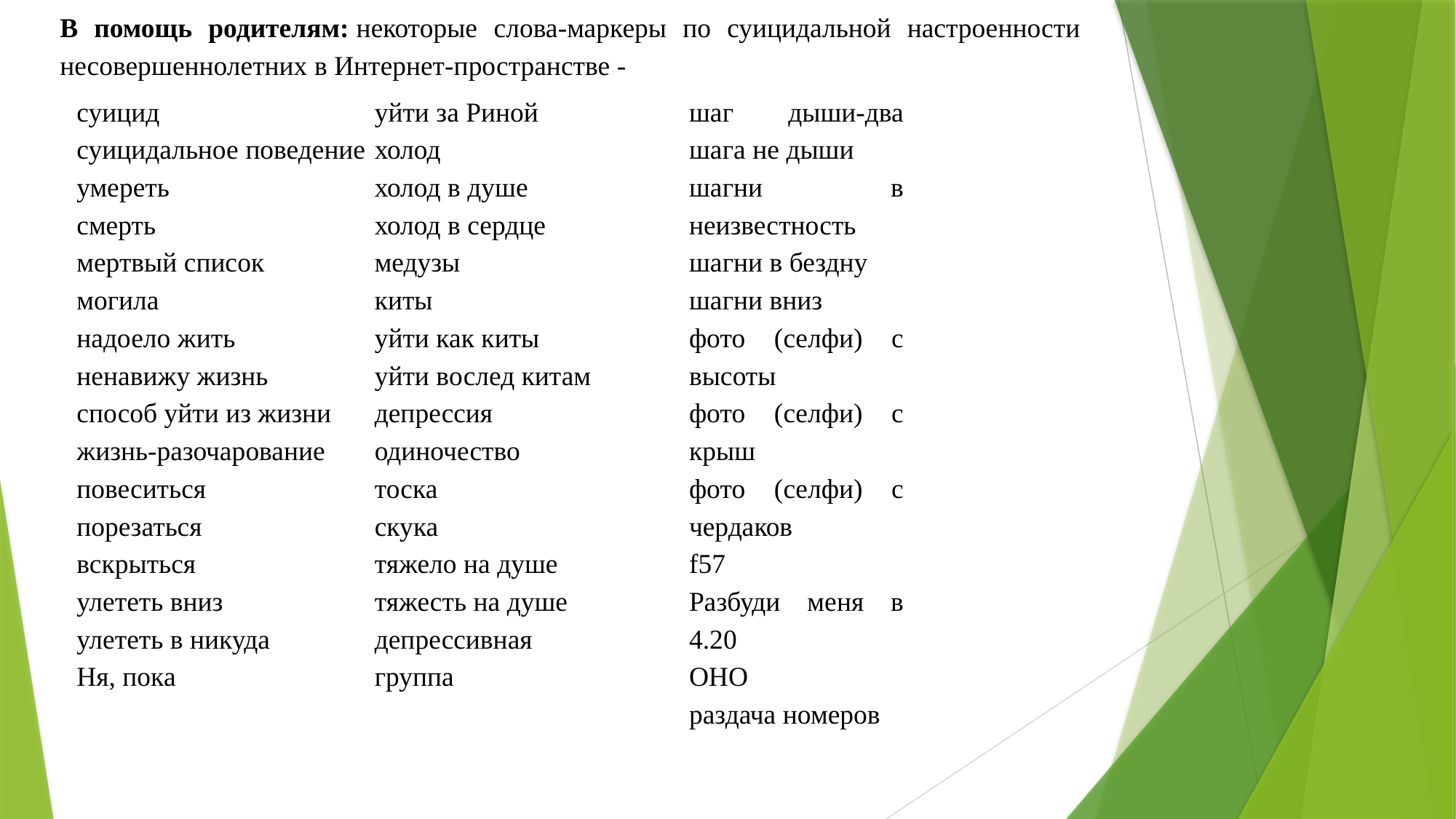

В помощь родителям: некоторые слова-маркеры по суицидальной настроенности несовершеннолетних в Интернет-пространстве -
суицид
суицидальное поведение
умереть
смерть
мертвый список
могила
надоело жить
ненавижу жизнь
способ уйти из жизни
жизнь-разочарование
повеситься
порезаться
вскрыться
улететь вниз
улететь в никуда
Ня, пока

уйти за Риной
холод
холод в душе
холод в сердце
медузы
киты
уйти как киты
уйти вослед китам
депрессия
одиночество
тоска
скука
тяжело на душе
тяжесть на душе
депрессивная группа
шаг дыши-два шага не дыши
шагни в неизвестность
шагни в бездну
шагни вниз
фото (селфи) с высоты
фото (селфи) с крыш
фото (селфи) с чердаков
f57
Разбуди меня в 4.20
ОНО
раздача номеров